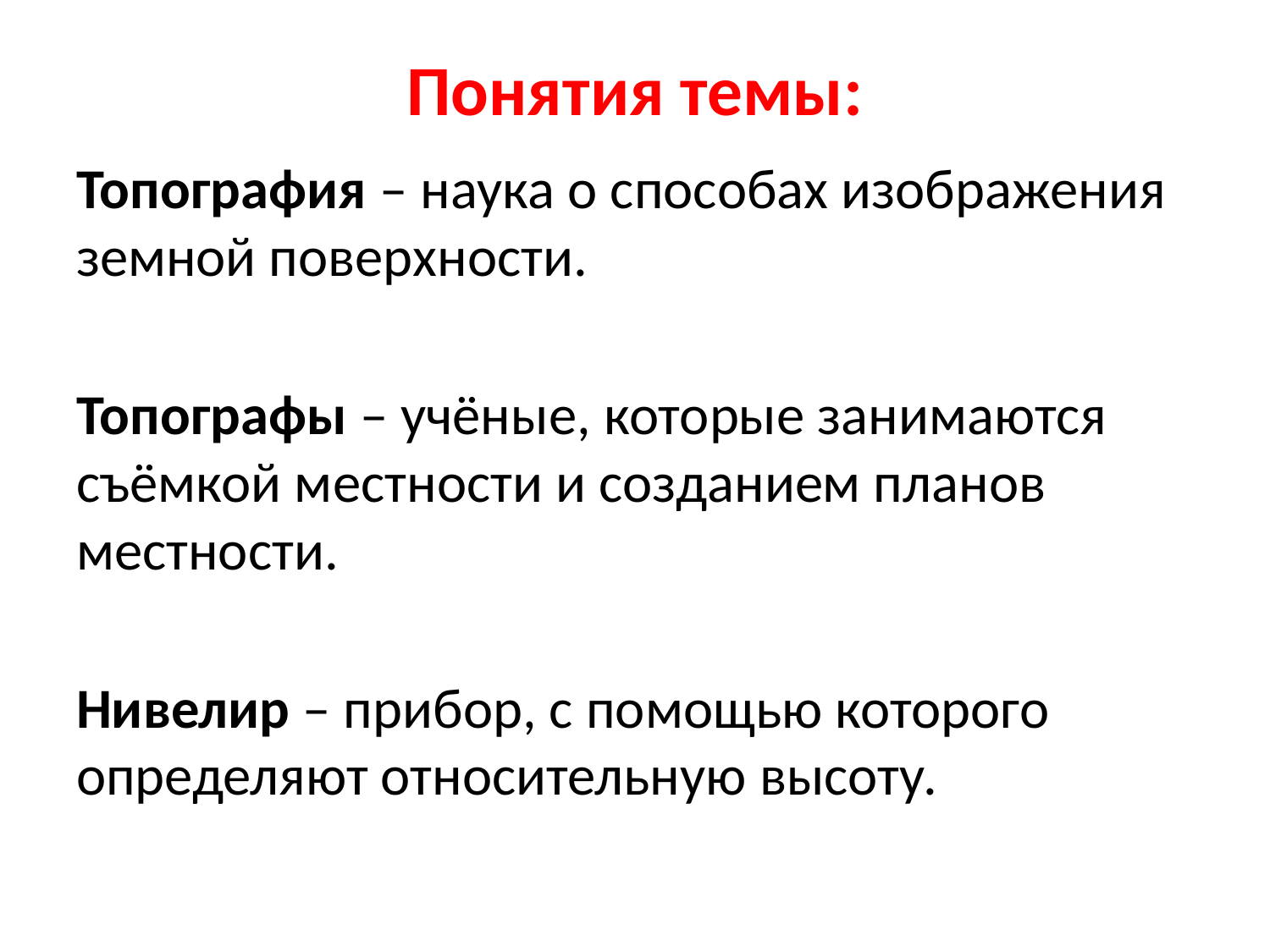

# Понятия темы:
Топография – наука о способах изображения земной поверхности.

Топографы – учёные, которые занимаются съёмкой местности и созданием планов местности.

Нивелир – прибор, с помощью которого определяют относительную высоту.